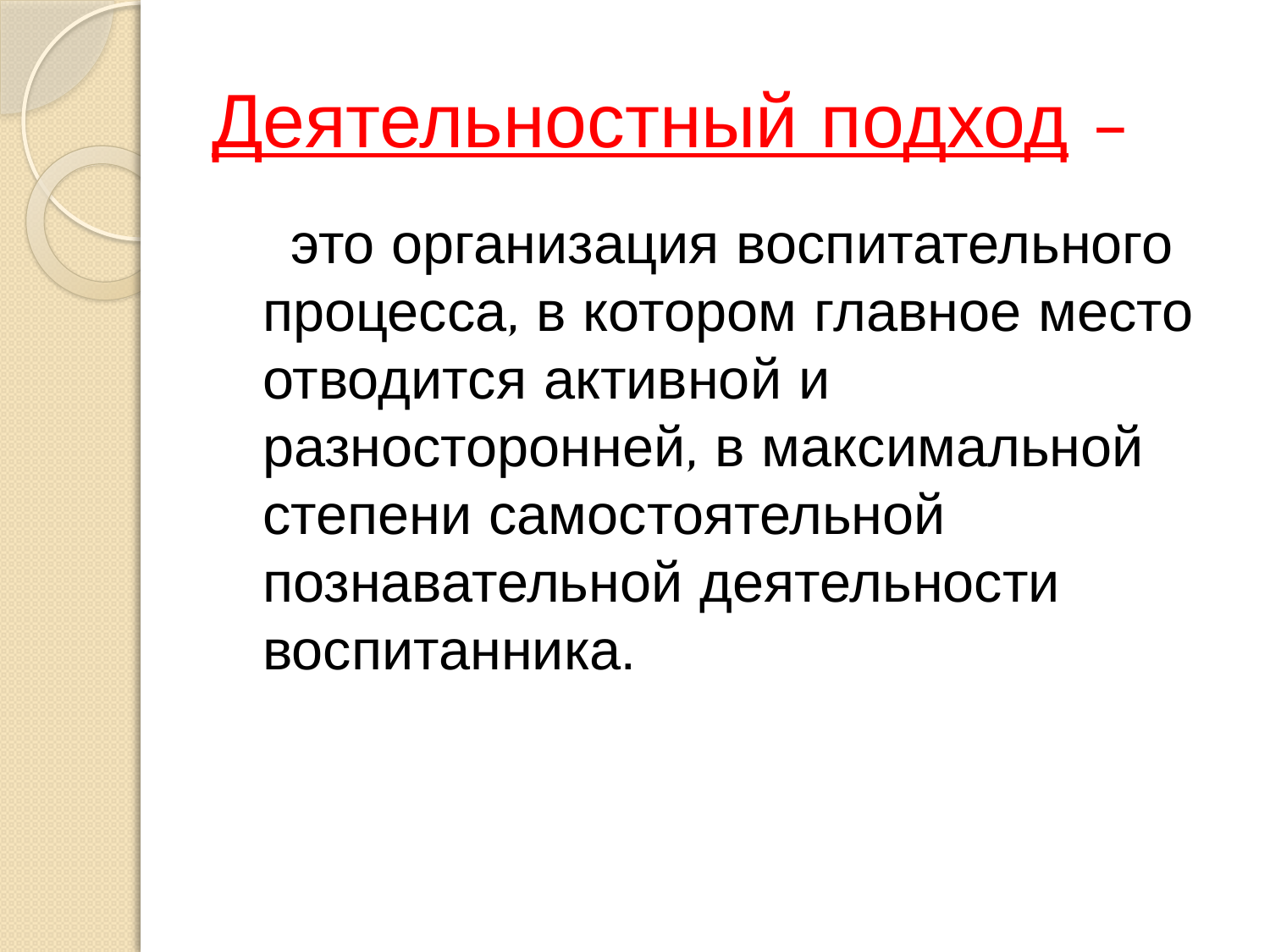

# Деятельностный подход –
    это организация воспитательного процесса, в котором главное место отводится активной и разносторонней, в максимальной степени самостоятельной познавательной деятельности воспитанника.